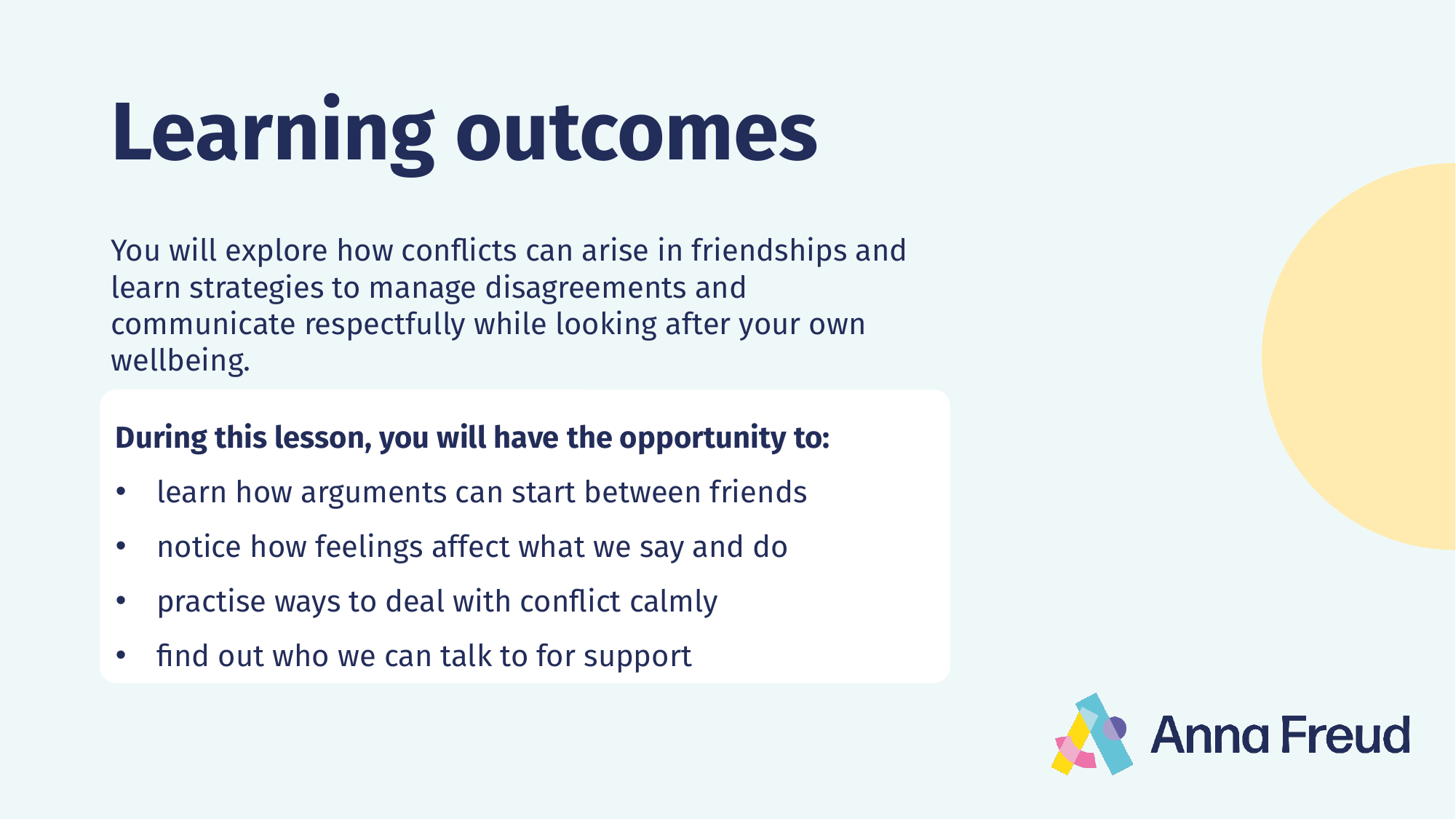

# Learning outcomes
You will explore how conflicts can arise in friendships and learn strategies to manage disagreements and communicate respectfully while looking after your own wellbeing.
During this lesson, you will have the opportunity to:
learn how arguments can start between friends
notice how feelings affect what we say and do
practise ways to deal with conflict calmly
find out who we can talk to for support